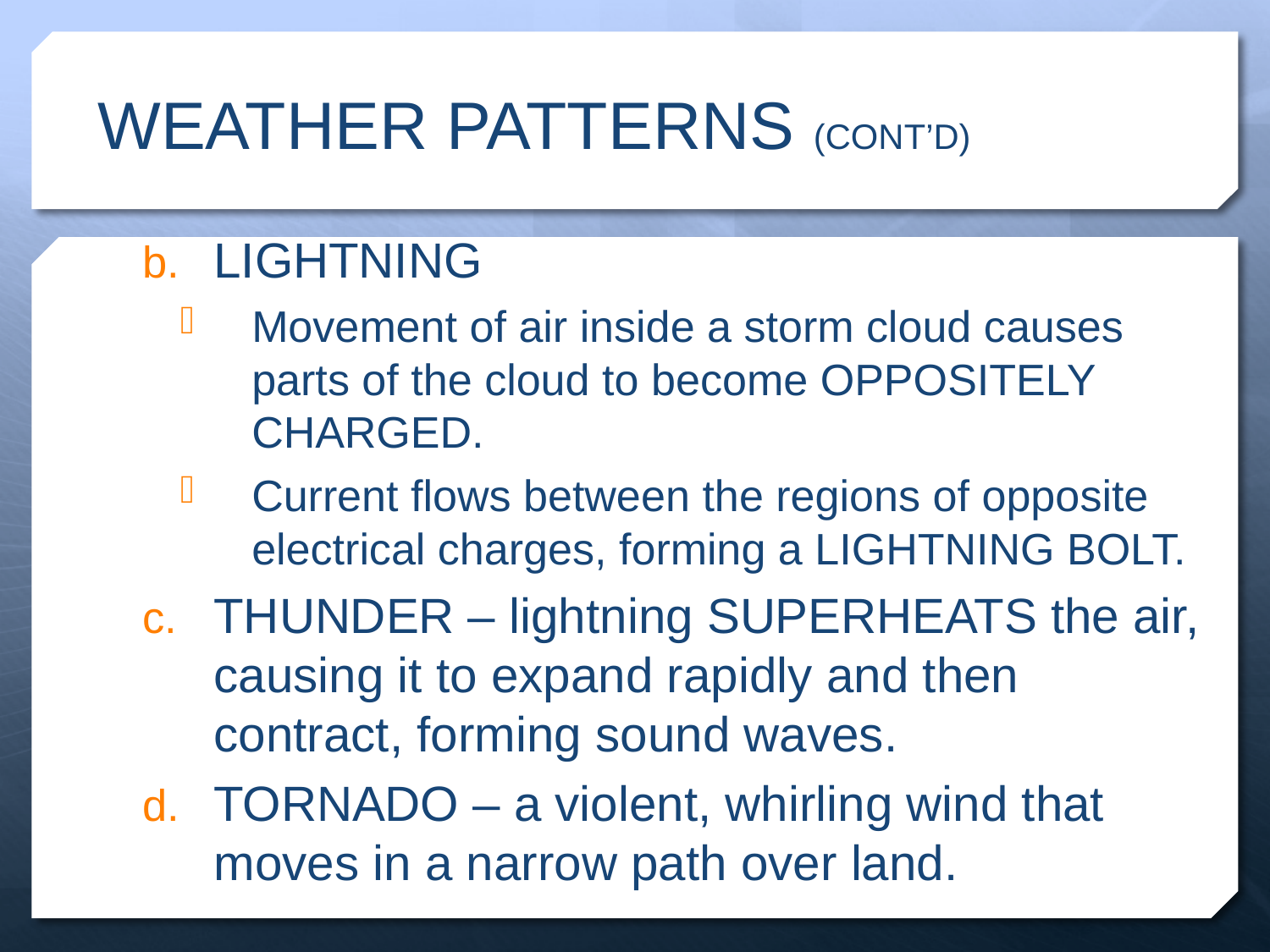

# WEATHER PATTERNS (CONT’D)
LIGHTNING
Movement of air inside a storm cloud causes parts of the cloud to become OPPOSITELY CHARGED.
Current flows between the regions of opposite electrical charges, forming a LIGHTNING BOLT.
THUNDER – lightning SUPERHEATS the air, causing it to expand rapidly and then contract, forming sound waves.
TORNADO – a violent, whirling wind that moves in a narrow path over land.